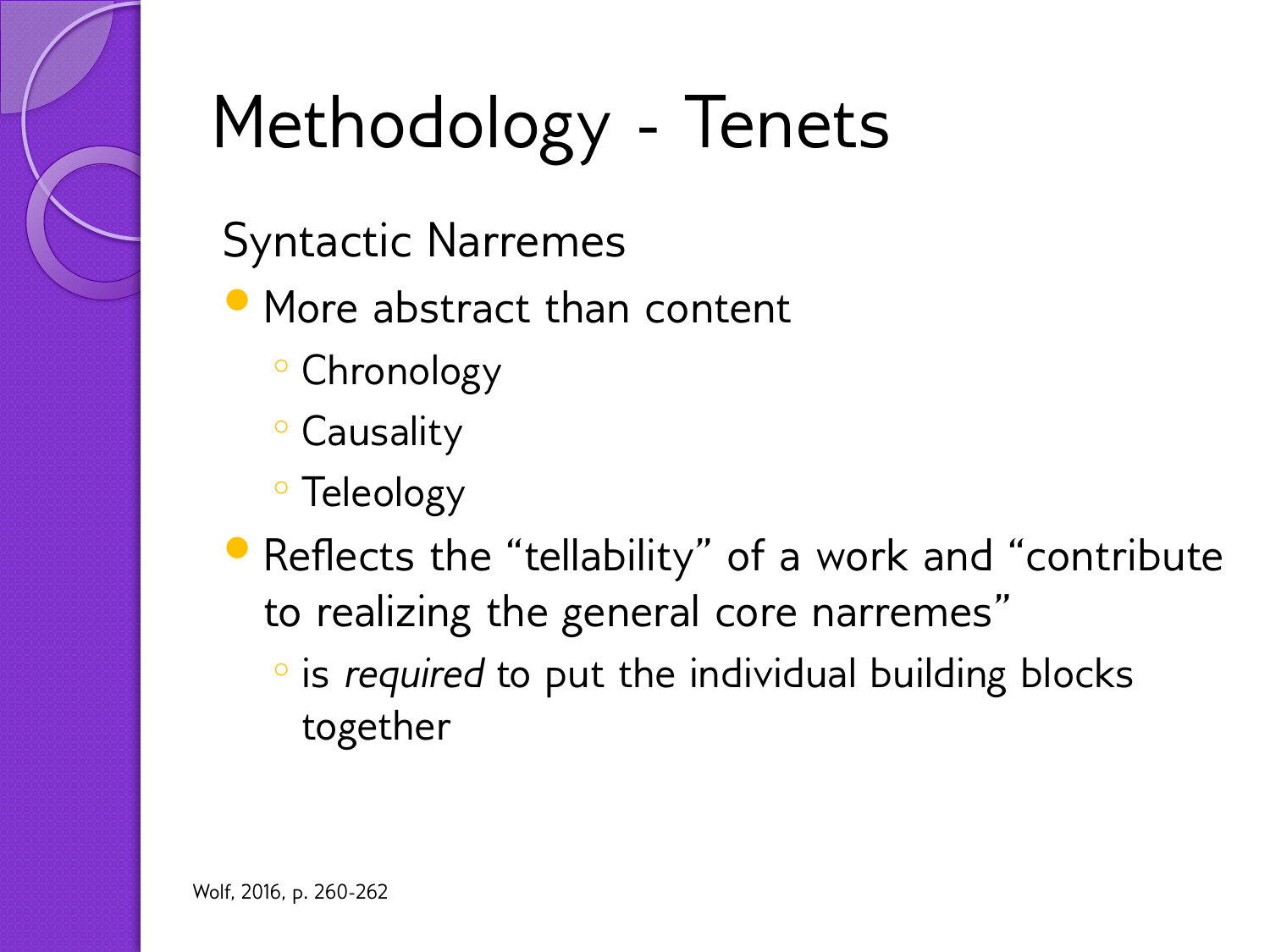

# Methodology - Tenets
Syntactic Narremes
More abstract than content
Chronology
Causality
Teleology
Reflects the “tellability” of a work and “contribute to realizing the general core narremes”
is required to put the individual building blocks together
Wolf, 2016, p. 260-262